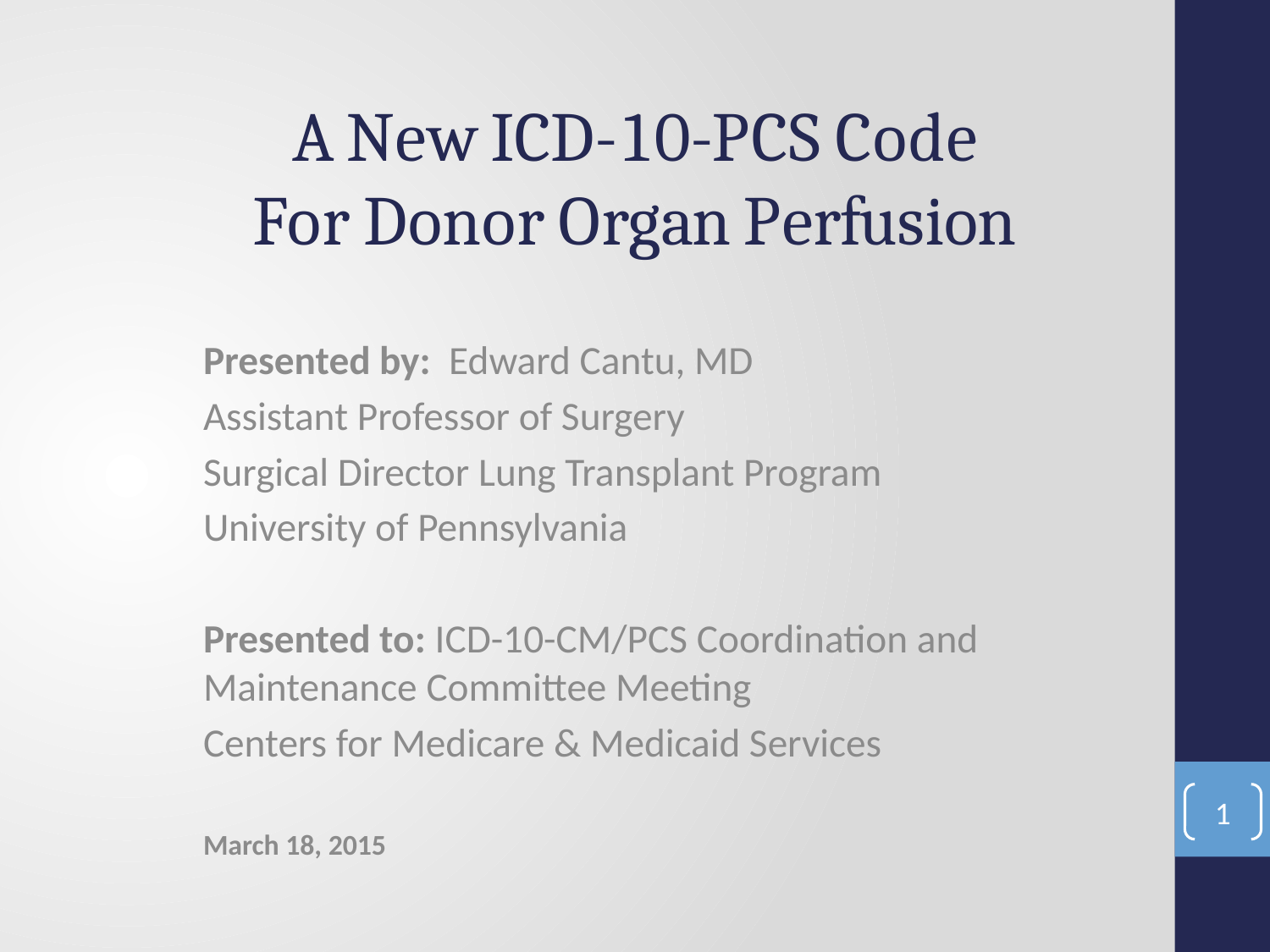

# A New ICD-10-PCS Code For Donor Organ Perfusion
Presented by:  Edward Cantu, MD
Assistant Professor of Surgery
Surgical Director Lung Transplant Program
University of Pennsylvania

Presented to: ICD-10-CM/PCS Coordination and Maintenance Committee Meeting
Centers for Medicare & Medicaid Services

March 18, 2015

1